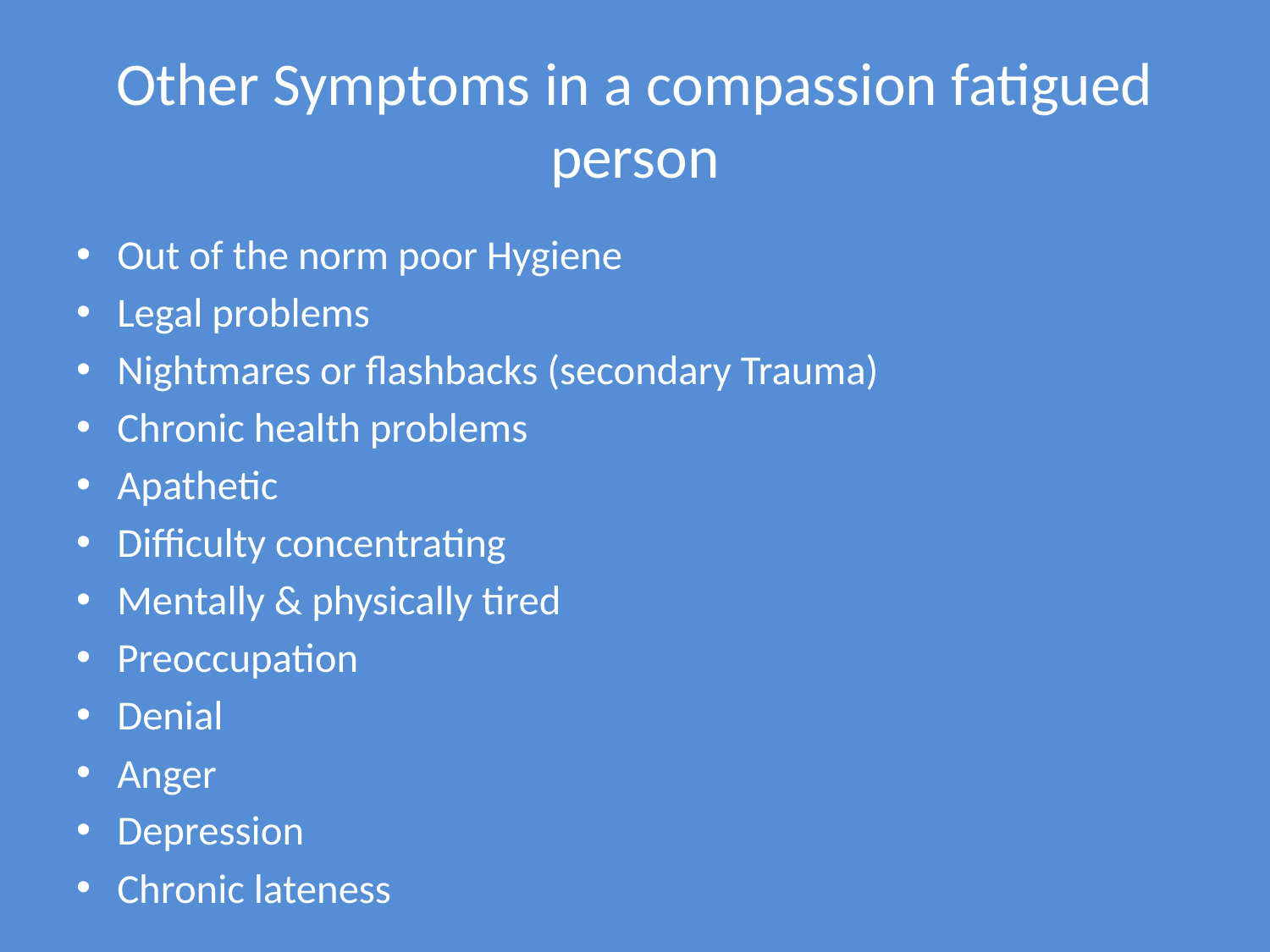

# Other Symptoms in a compassion fatigued person
Out of the norm poor Hygiene
Legal problems
Nightmares or flashbacks (secondary Trauma)
Chronic health problems
Apathetic
Difficulty concentrating
Mentally & physically tired
Preoccupation
Denial
Anger
Depression
Chronic lateness